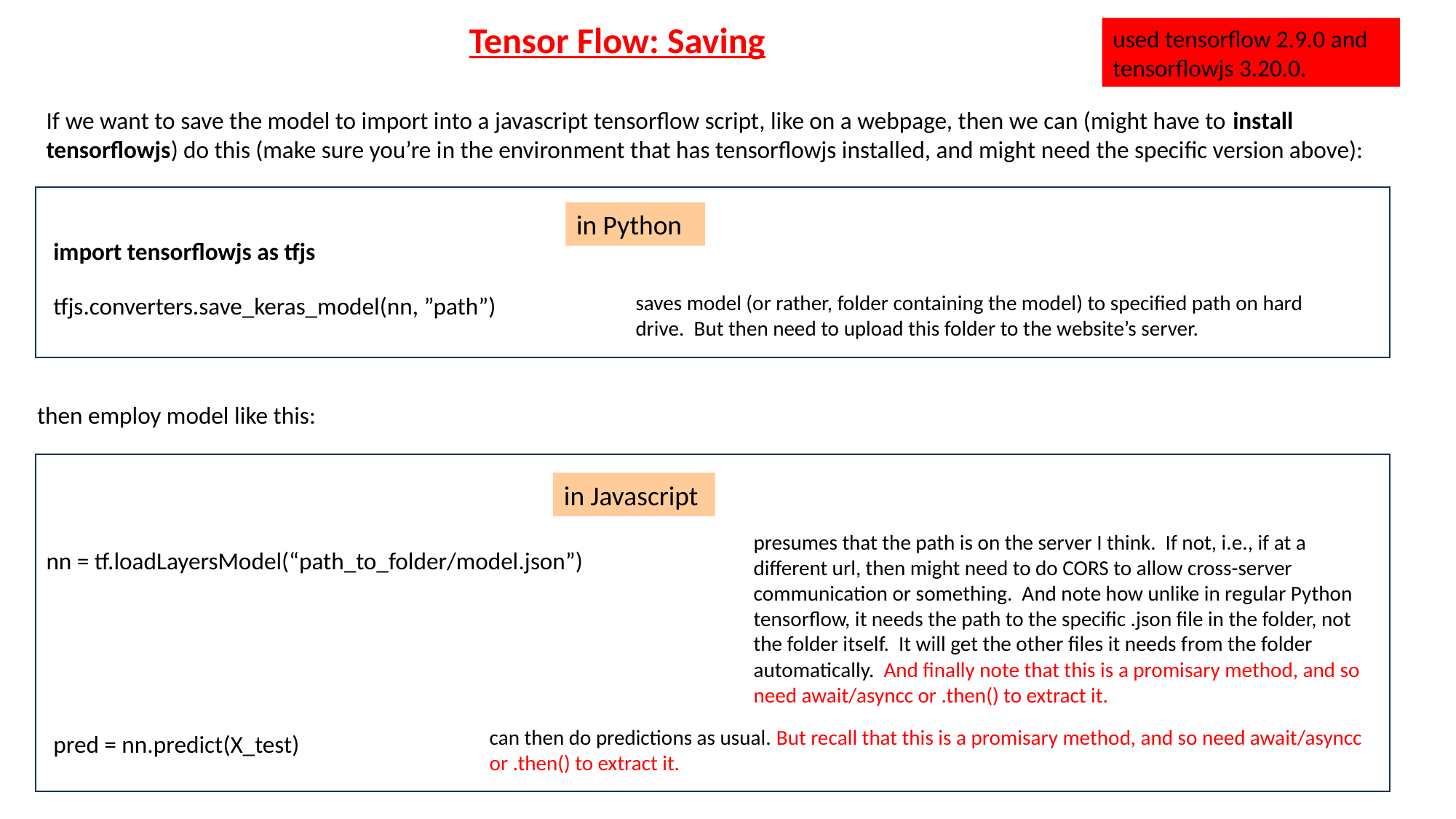

Tensor Flow: Saving
used tensorflow 2.9.0 and tensorflowjs 3.20.0.
If we want to save the model to import into a javascript tensorflow script, like on a webpage, then we can (might have to install tensorflowjs) do this (make sure you’re in the environment that has tensorflowjs installed, and might need the specific version above):

in Python
import tensorflowjs as tfjs
saves model (or rather, folder containing the model) to specified path on hard drive.  But then need to upload this folder to the website’s server.
tfjs.converters.save_keras_model(nn, ”path”)
then employ model like this:

in Javascript
presumes that the path is on the server I think.  If not, i.e., if at a different url, then might need to do CORS to allow cross-server communication or something.  And note how unlike in regular Python tensorflow, it needs the path to the specific .json file in the folder, not the folder itself.  It will get the other files it needs from the folder automatically.  And finally note that this is a promisary method, and so need await/asyncc or .then() to extract it.
nn = tf.loadLayersModel(“path_to_folder/model.json”)
can then do predictions as usual. But recall that this is a promisary method, and so need await/asyncc or .then() to extract it.
pred = nn.predict(X_test)